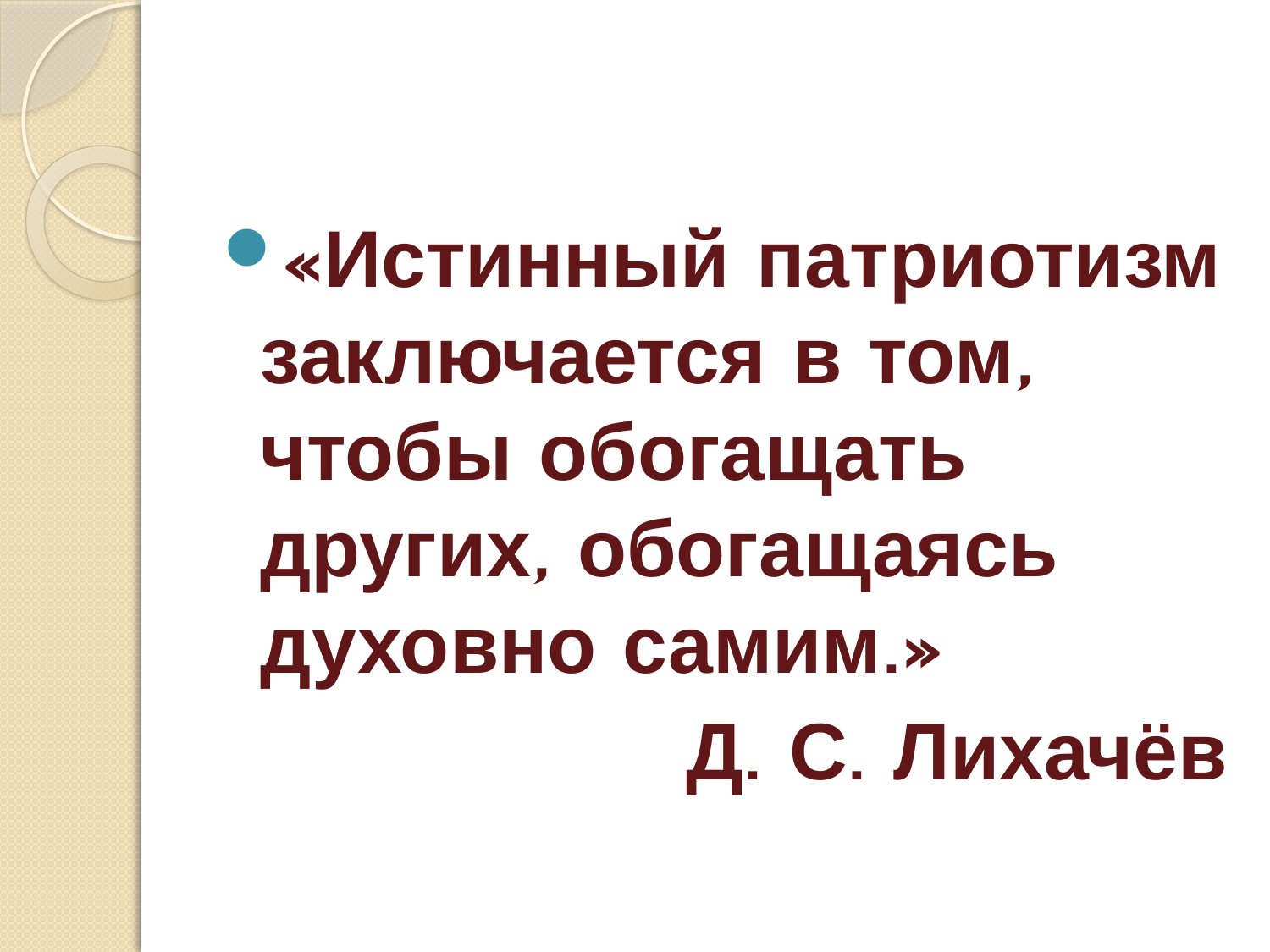

«Истинный патриотизм заключается в том, чтобы обогащать других, обогащаясь духовно самим.»
Д. С. Лихачёв